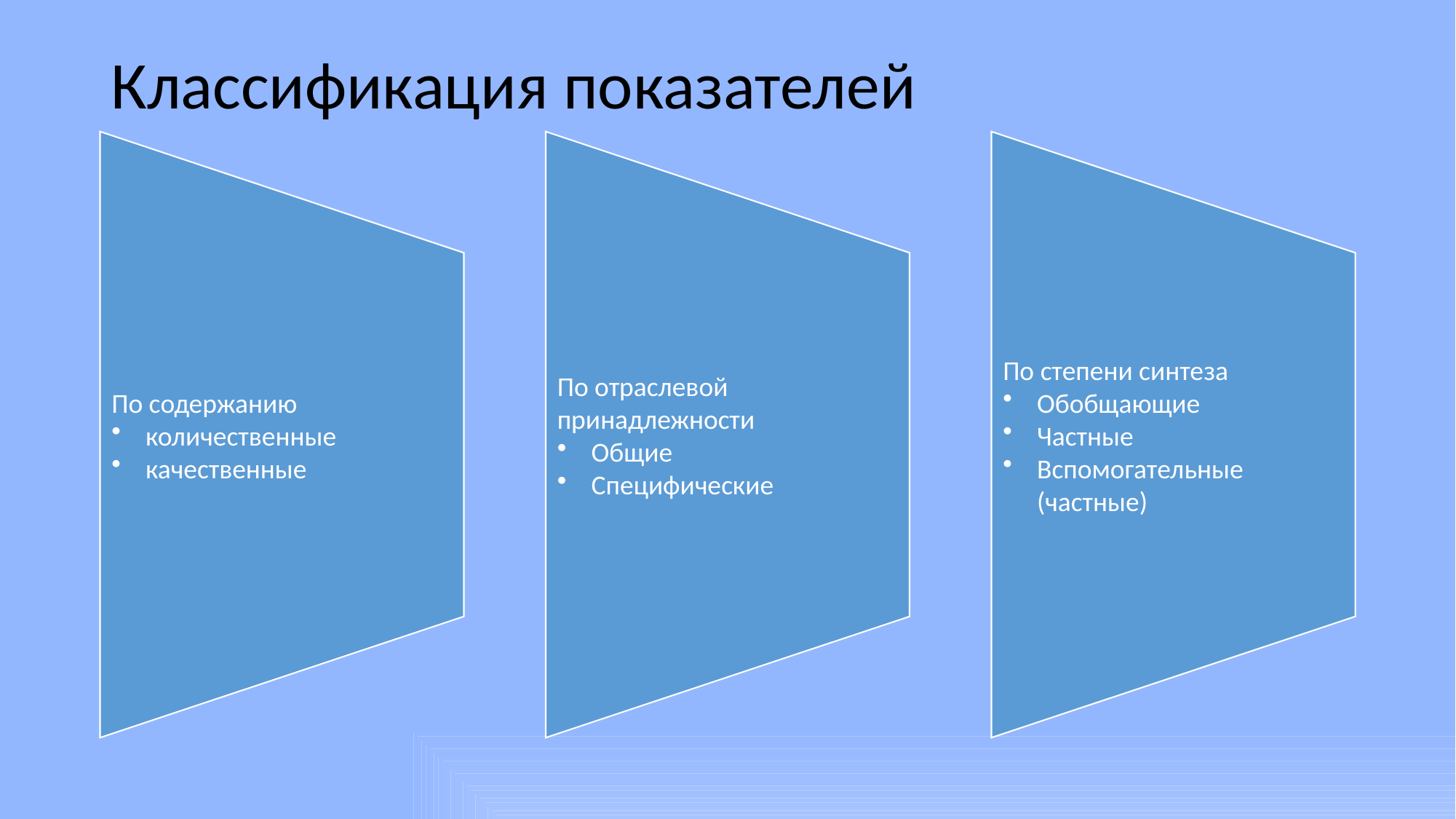

# Классификация показателей
По содержанию
количественные
качественные
По отраслевой принадлежности
Общие
Специфические
По степени синтеза
Обобщающие
Частные
Вспомогательные (частные)